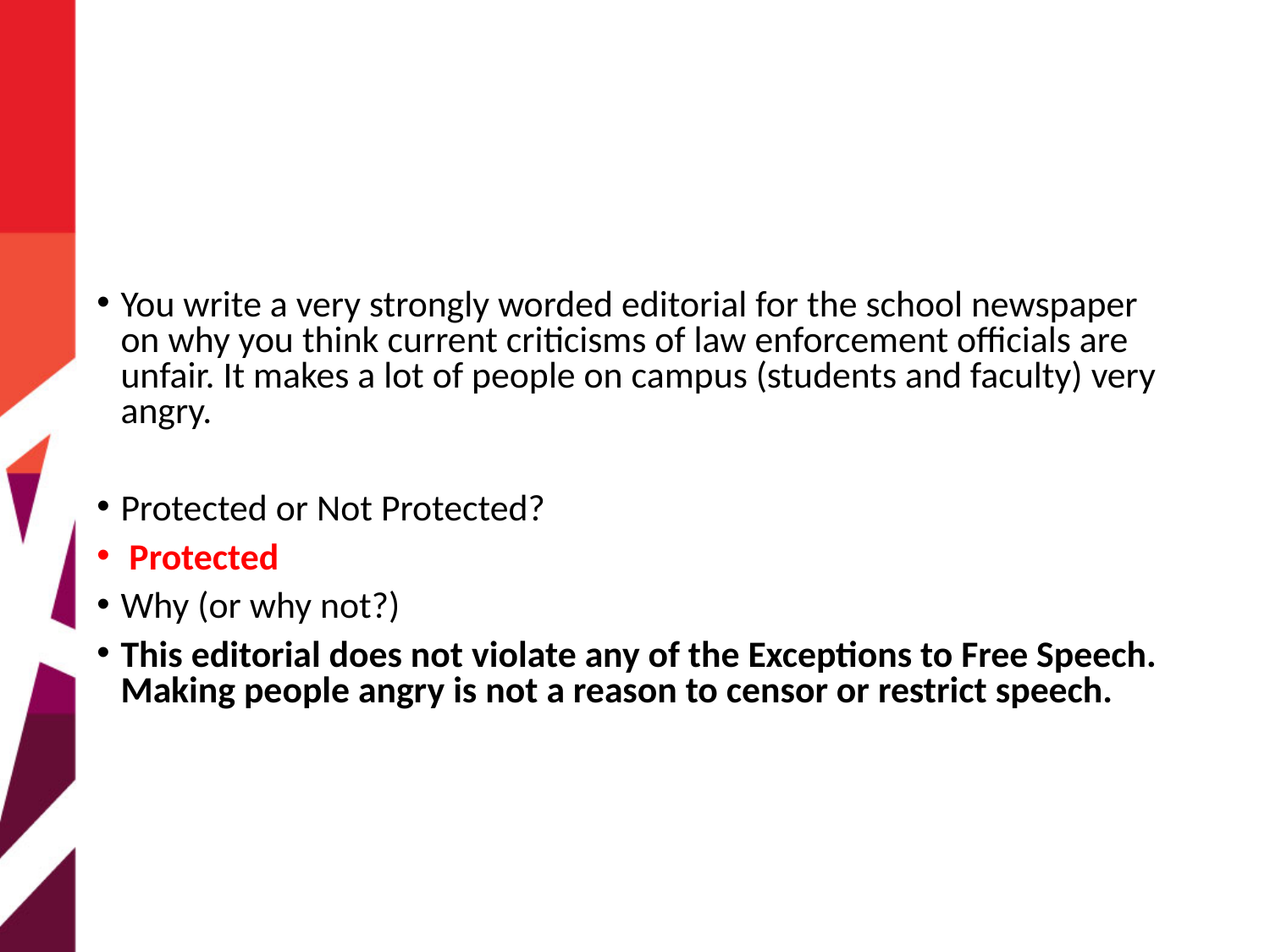

You write a very strongly worded editorial for the school newspaper on why you think current criticisms of law enforcement officials are unfair. It makes a lot of people on campus (students and faculty) very angry.

Protected or Not Protected?
 Protected
Why (or why not?)
This editorial does not violate any of the Exceptions to Free Speech. Making people angry is not a reason to censor or restrict speech.